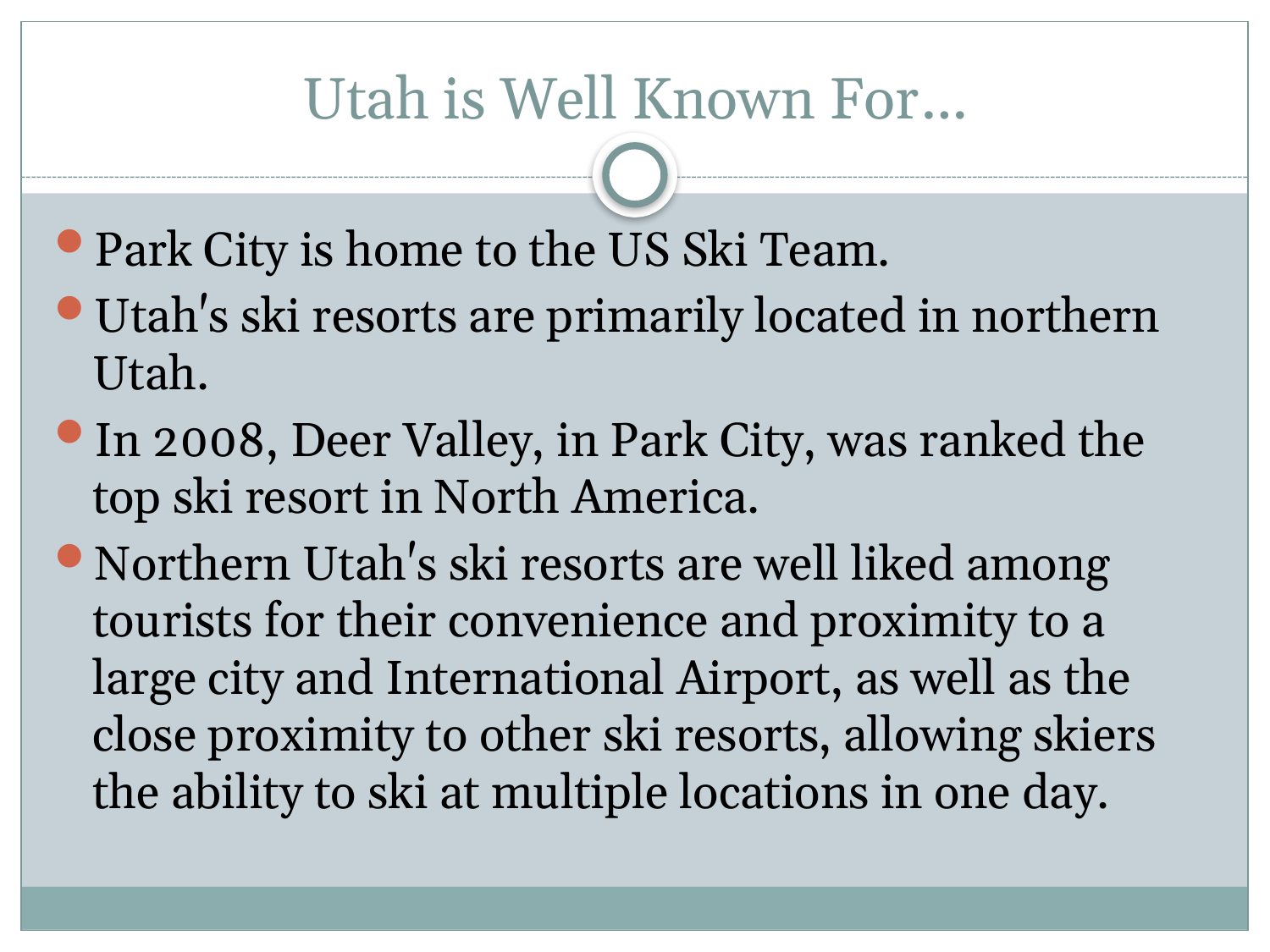

# Utah is Well Known For…
Park City is home to the US Ski Team.
Utah's ski resorts are primarily located in northern Utah.
In 2008, Deer Valley, in Park City, was ranked the top ski resort in North America.
Northern Utah's ski resorts are well liked among tourists for their convenience and proximity to a large city and International Airport, as well as the close proximity to other ski resorts, allowing skiers the ability to ski at multiple locations in one day.